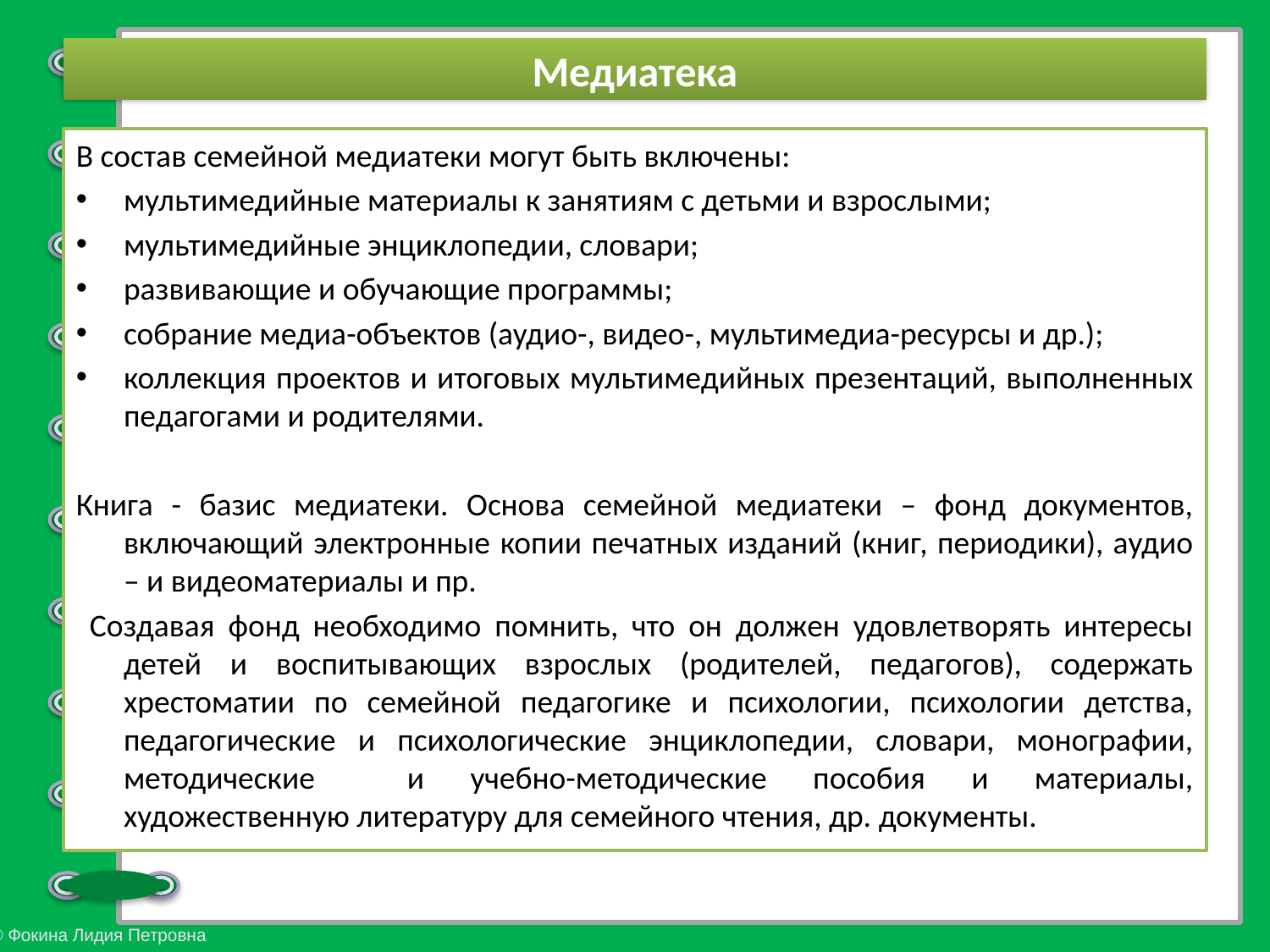

# Медиатека
В состав семейной медиатеки могут быть включены:
мультимедийные материалы к занятиям с детьми и взрослыми;
мультимедийные энциклопедии, словари;
развивающие и обучающие программы;
собрание медиа-объектов (аудио-, видео-, мультимедиа-ресурсы и др.);
коллекция проектов и итоговых мультимедийных презентаций, выполненных педагогами и родителями.

Книга - базис медиатеки. Основа семейной медиатеки – фонд документов, включающий электронные копии печатных изданий (книг, периодики), аудио – и видеоматериалы и пр.
 Создавая фонд необходимо помнить, что он должен удовлетворять интересы детей и воспитывающих взрослых (родителей, педагогов), содержать хрестоматии по семейной педагогике и психологии, психологии детства, педагогические и психологические энциклопедии, словари, монографии, методические  и учебно-методические пособия и материалы, художественную литературу для семейного чтения, др. документы.